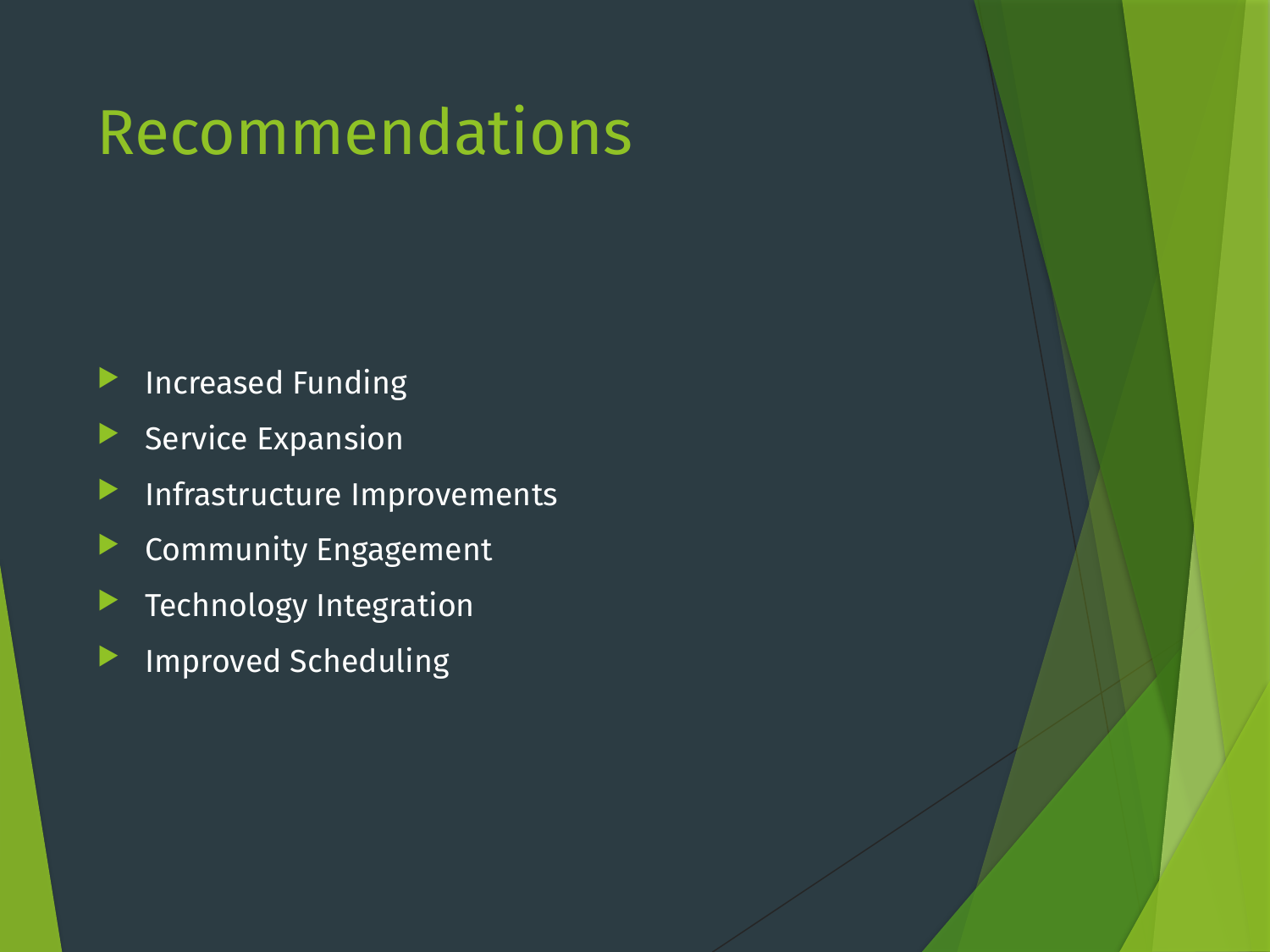

# Recommendations

Increased Funding
Service Expansion
Infrastructure Improvements
Community Engagement
Technology Integration
Improved Scheduling